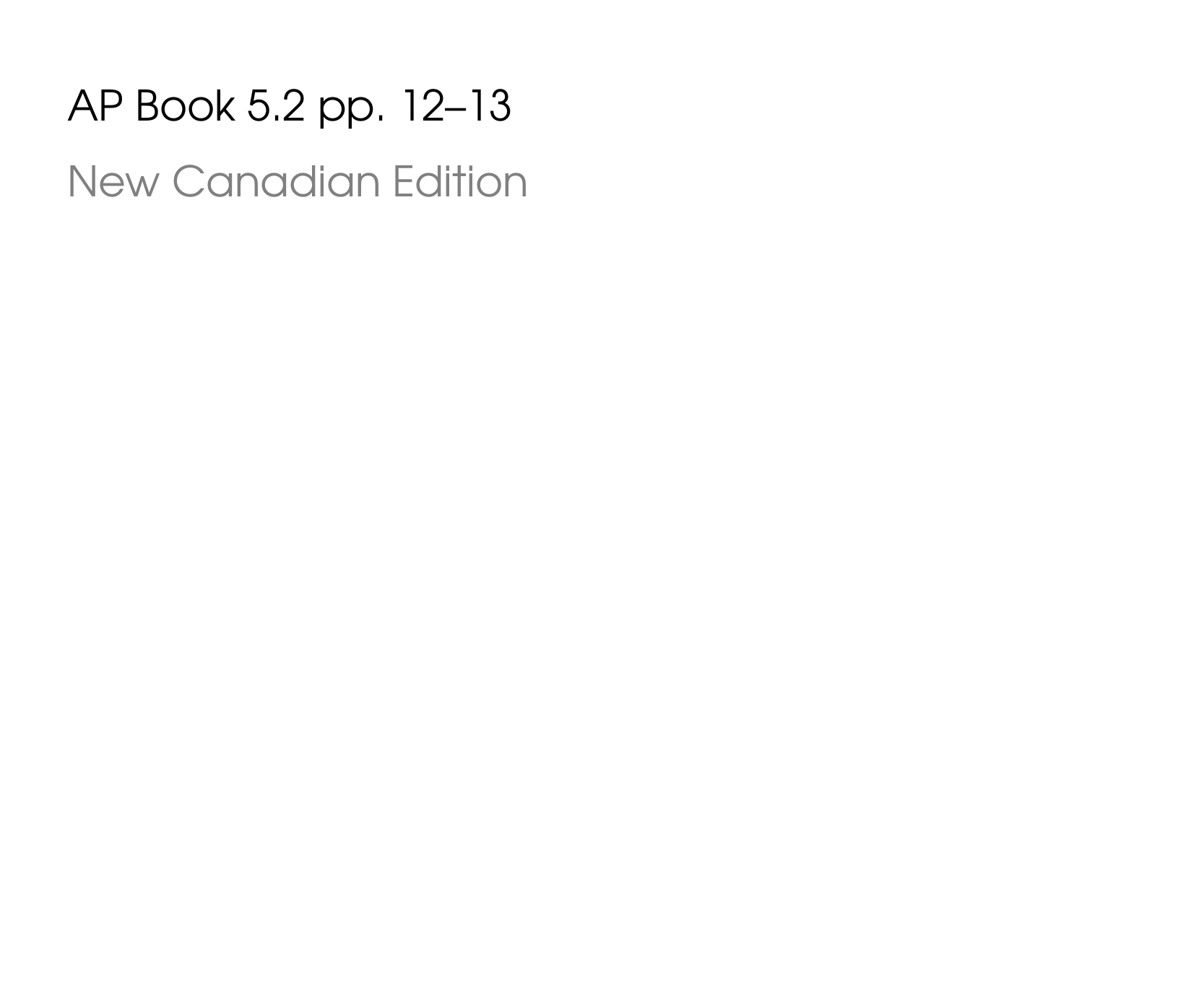

AP Book 5.2 pp. 12–13
New Canadian Edition